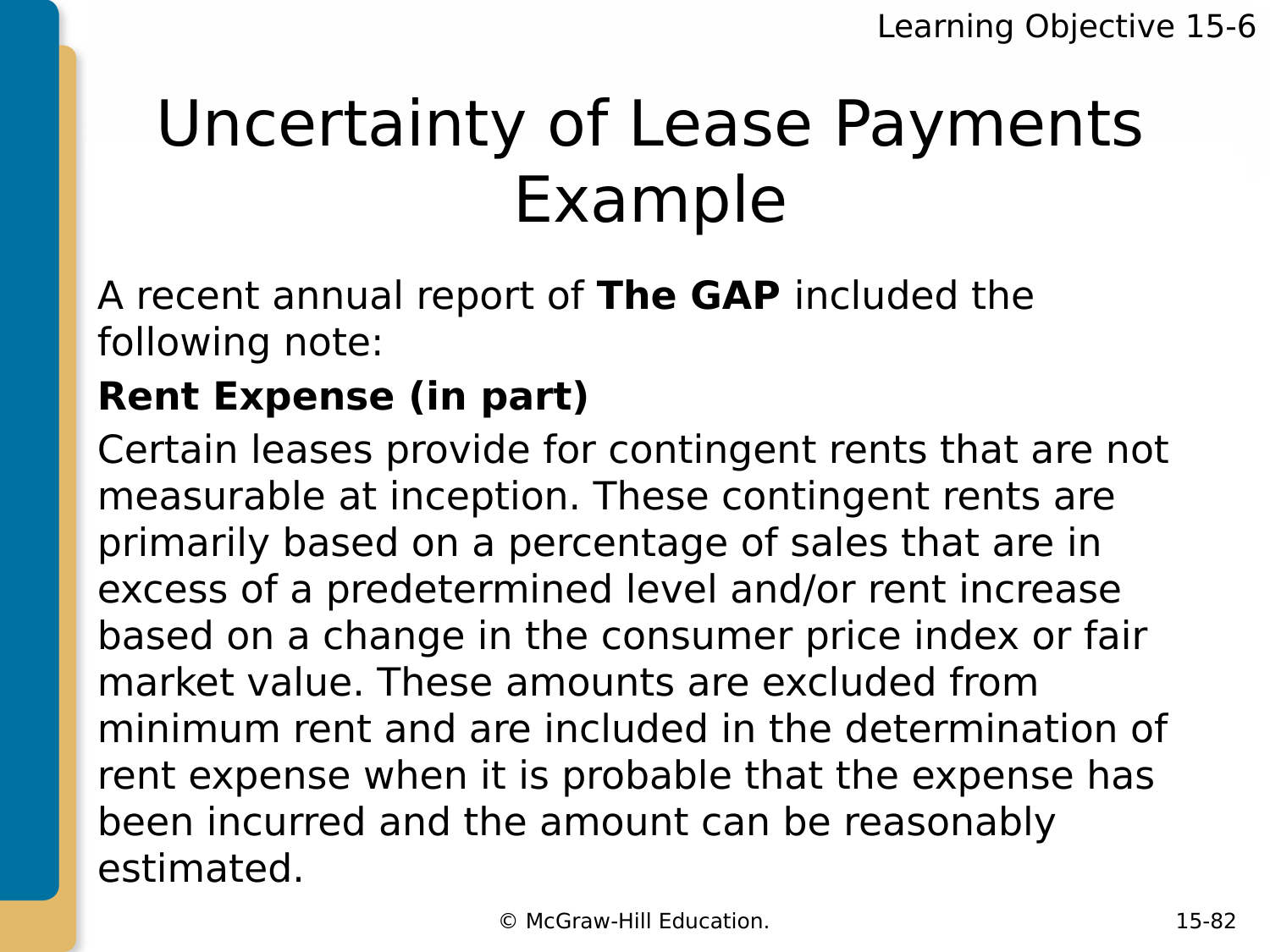

Learning Objective 15-6
# Uncertainty of Lease Payments Example
A recent annual report of The GAP included the following note:
Rent Expense (in part)
Certain leases provide for contingent rents that are not measurable at inception. These contingent rents are primarily based on a percentage of sales that are in excess of a predetermined level and/or rent increase based on a change in the consumer price index or fair market value. These amounts are excluded from minimum rent and are included in the determination of rent expense when it is probable that the expense has been incurred and the amount can be reasonably estimated.